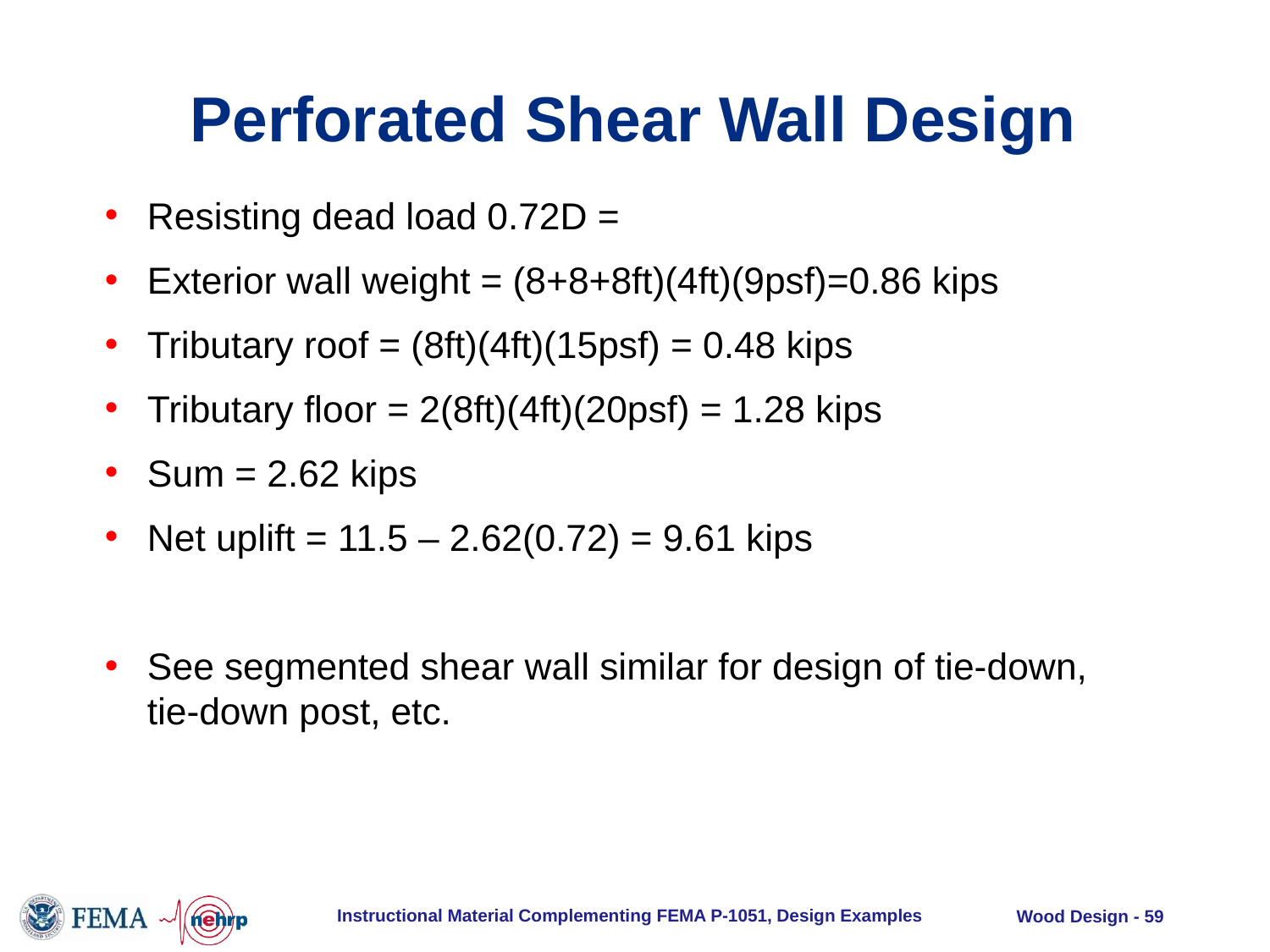

# Perforated Shear Wall Design
Resisting dead load 0.72D =
Exterior wall weight = (8+8+8ft)(4ft)(9psf)=0.86 kips
Tributary roof = (8ft)(4ft)(15psf) = 0.48 kips
Tributary floor = 2(8ft)(4ft)(20psf) = 1.28 kips
Sum = 2.62 kips
Net uplift = 11.5 – 2.62(0.72) = 9.61 kips

See segmented shear wall similar for design of tie-down, tie-down post, etc.